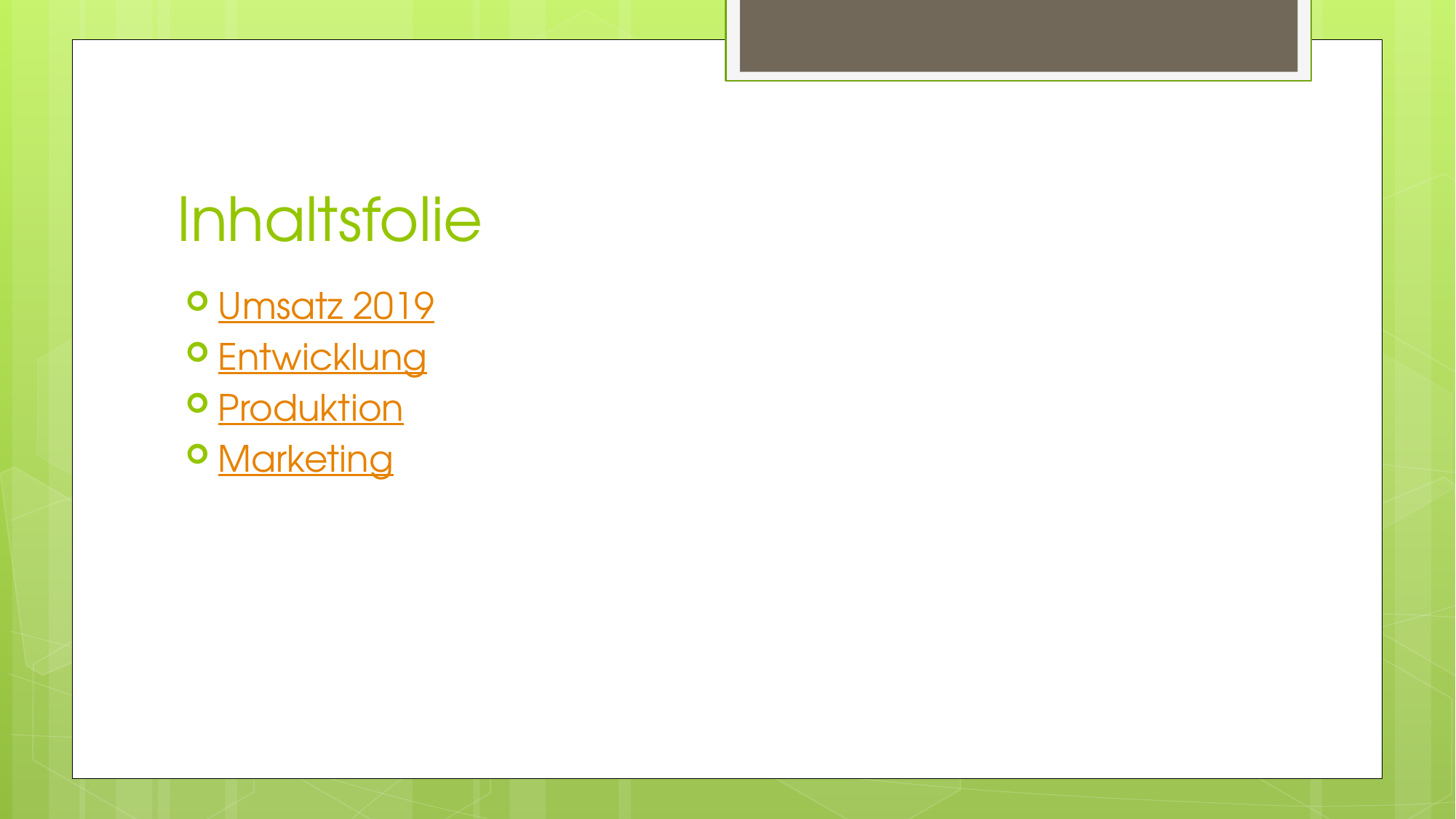

# Inhaltsfolie
Umsatz 2019
Entwicklung
Produktion
Marketing